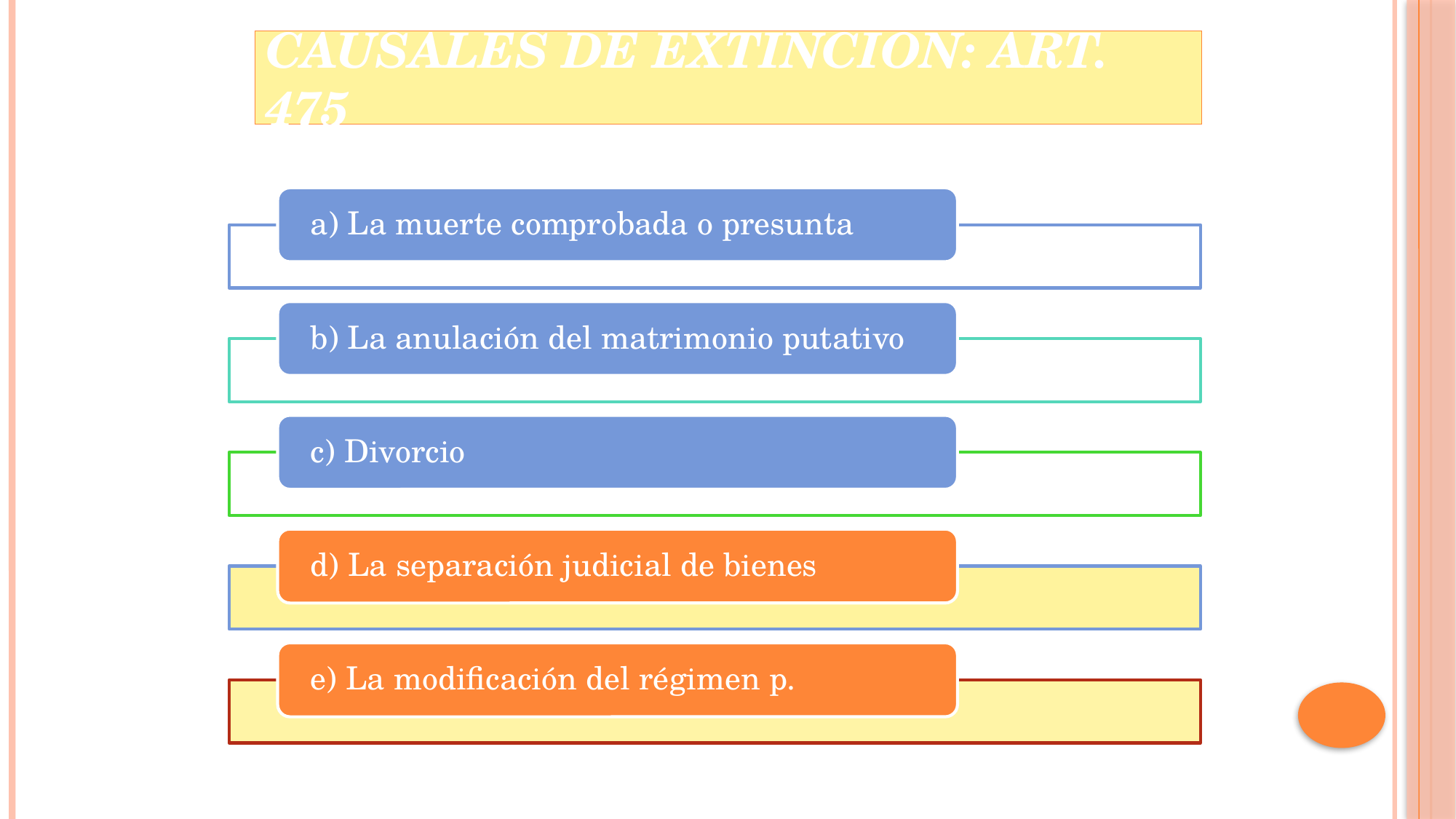

# CAUSALES DE EXTINCIÓN: ART. 475
a) La muerte comprobada o presunta
b) La anulación del matrimonio putativo
c) Divorcio
d) La separación judicial de bienes
e) La modificación del régimen p.